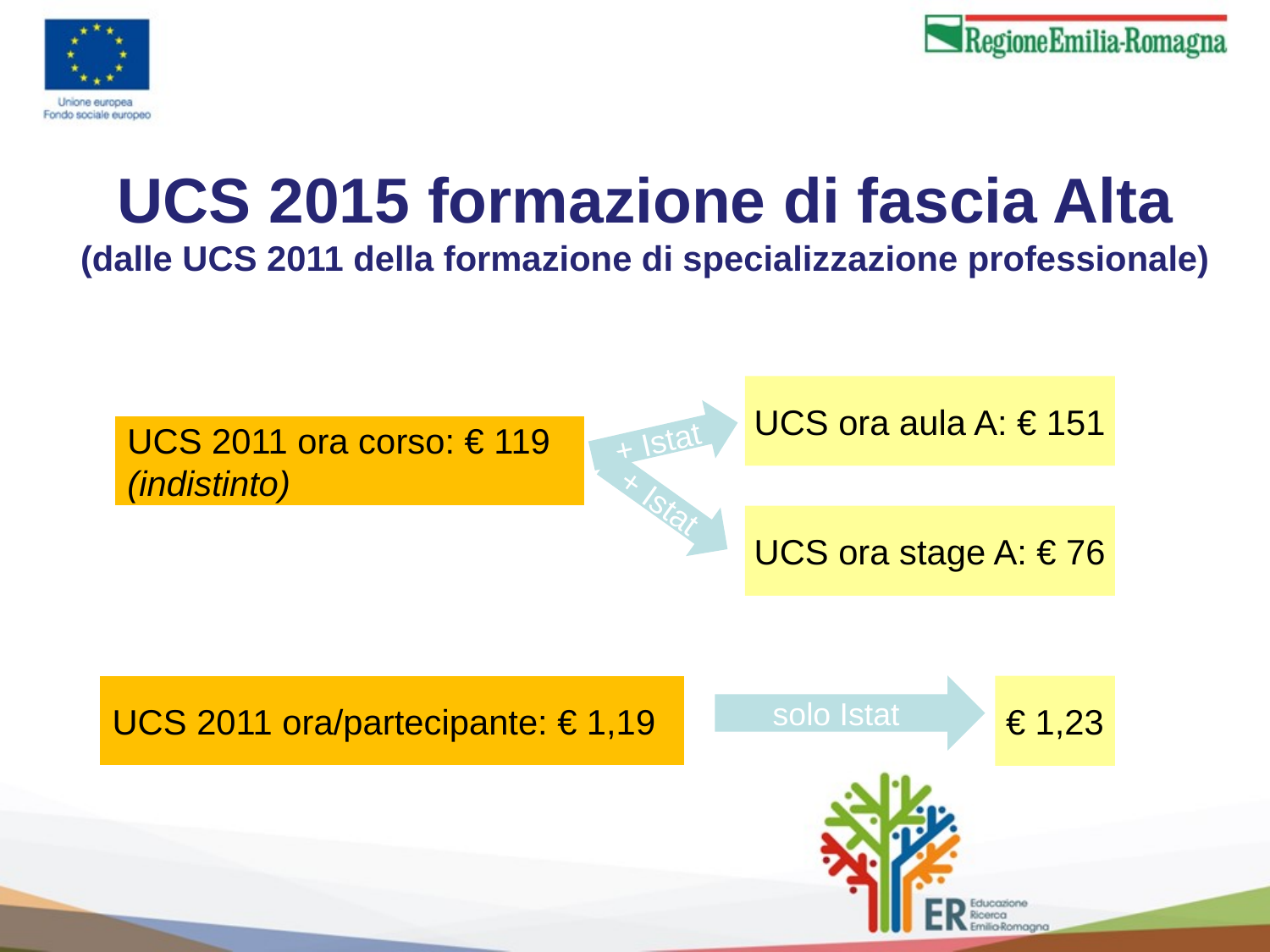

# UCS 2015 formazione di fascia Alta (dalle UCS 2011 della formazione di specializzazione professionale)
UCS ora aula A: € 151
+ Istat
UCS 2011 ora corso: € 119
(indistinto)
+ Istat
UCS ora stage A: € 76
solo Istat
UCS 2011 ora/partecipante: € 1,19
€ 1,23